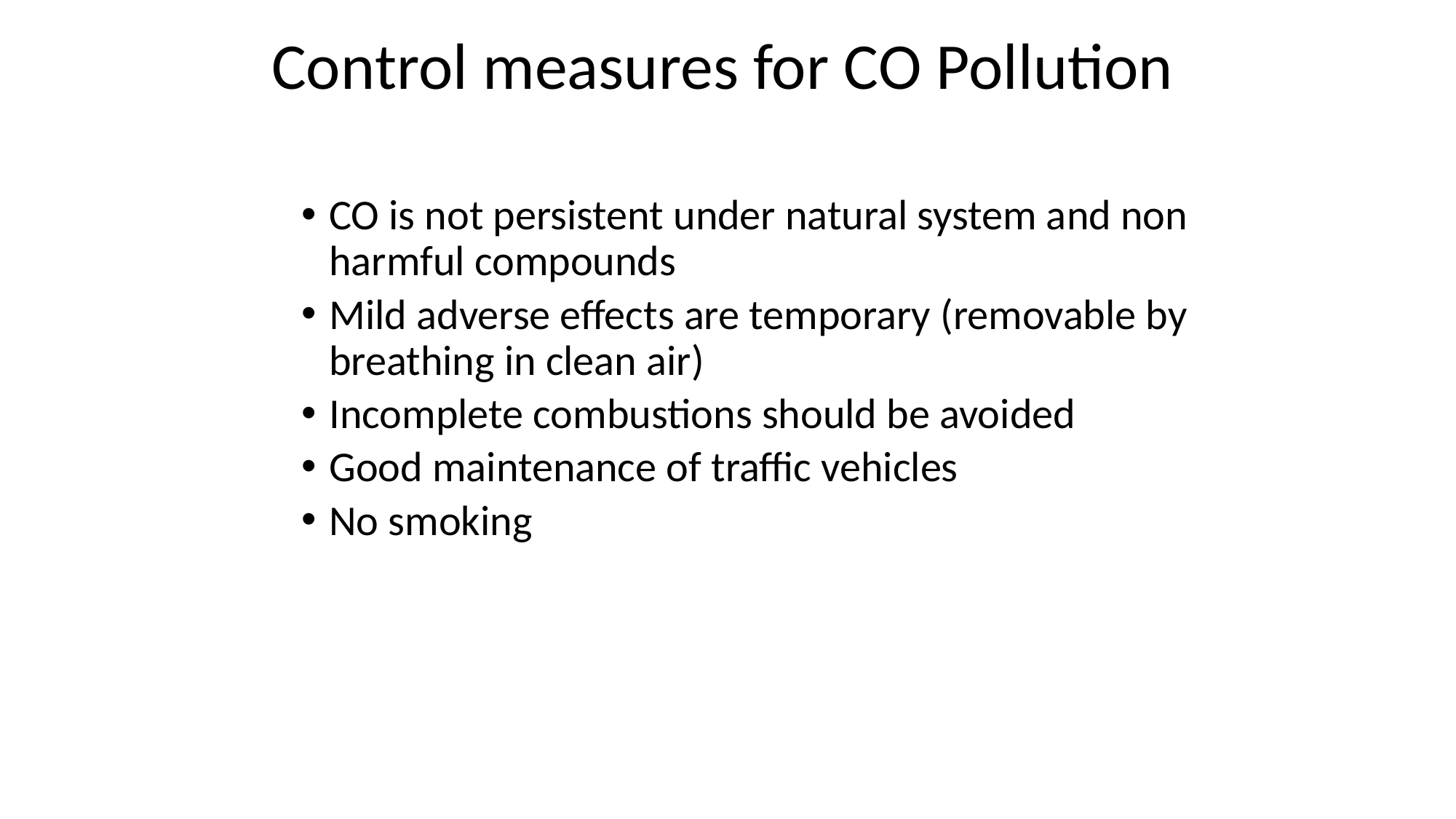

# Control measures for CO Pollution

CO is not persistent under natural system and non harmful compounds
Mild adverse effects are temporary (removable by breathing in clean air)
Incomplete combustions should be avoided
Good maintenance of traffic vehicles
No smoking